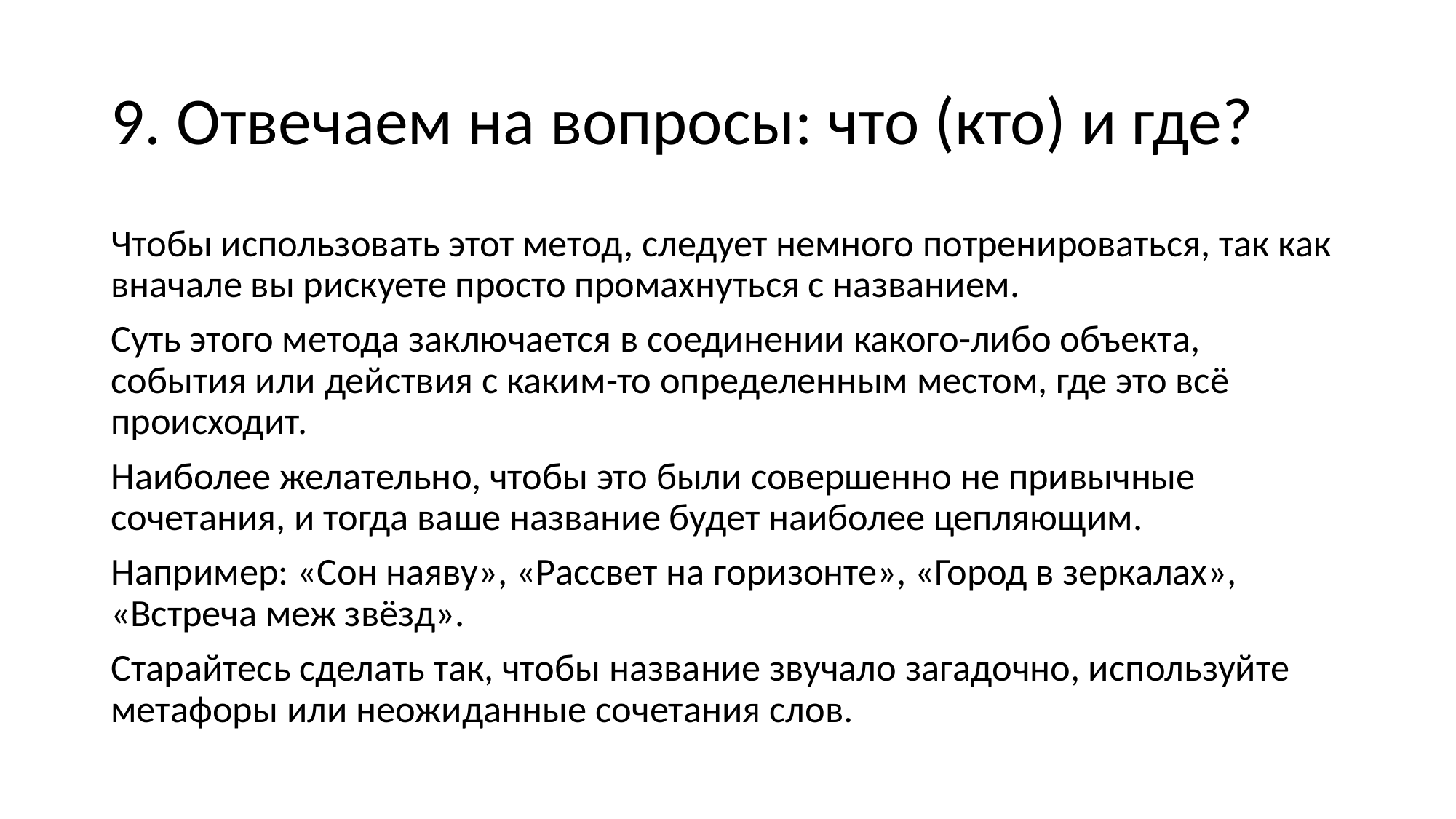

# 9. Отвечаем на вопросы: что (кто) и где?
Чтобы использовать этот метод, следует немного потренироваться, так как вначале вы рискуете просто промахнуться с названием.
Суть этого метода заключается в соединении какого-либо объекта, события или действия с каким-то определенным местом, где это всё происходит.
Наиболее желательно, чтобы это были совершенно не привычные сочетания, и тогда ваше название будет наиболее цепляющим.
Например: «Сон наяву», «Рассвет на горизонте», «Город в зеркалах», «Встреча меж звёзд».
Старайтесь сделать так, чтобы название звучало загадочно, используйте метафоры или неожиданные сочетания слов.